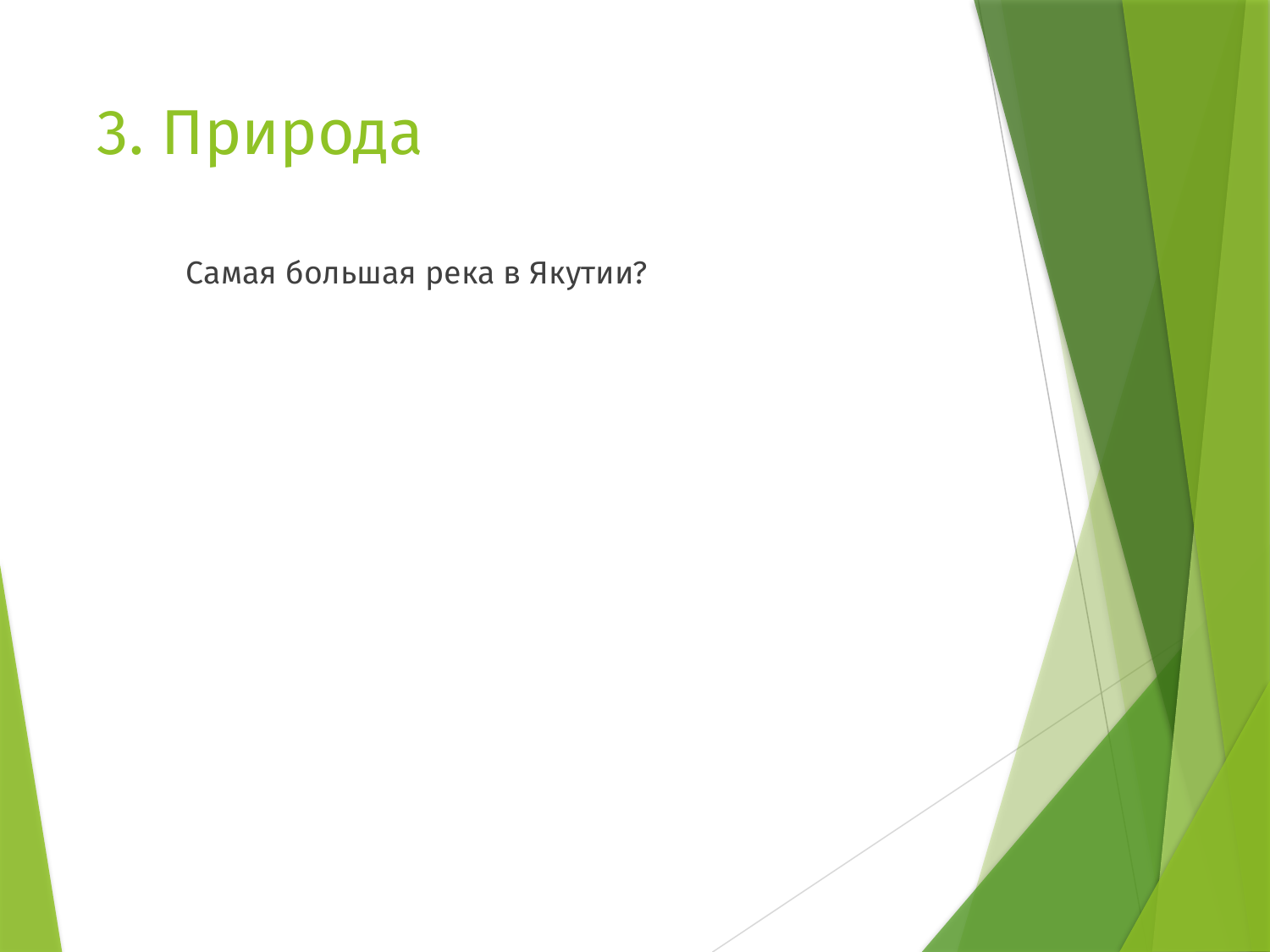

# 3. Природа
              Самая большая река в Якутии?